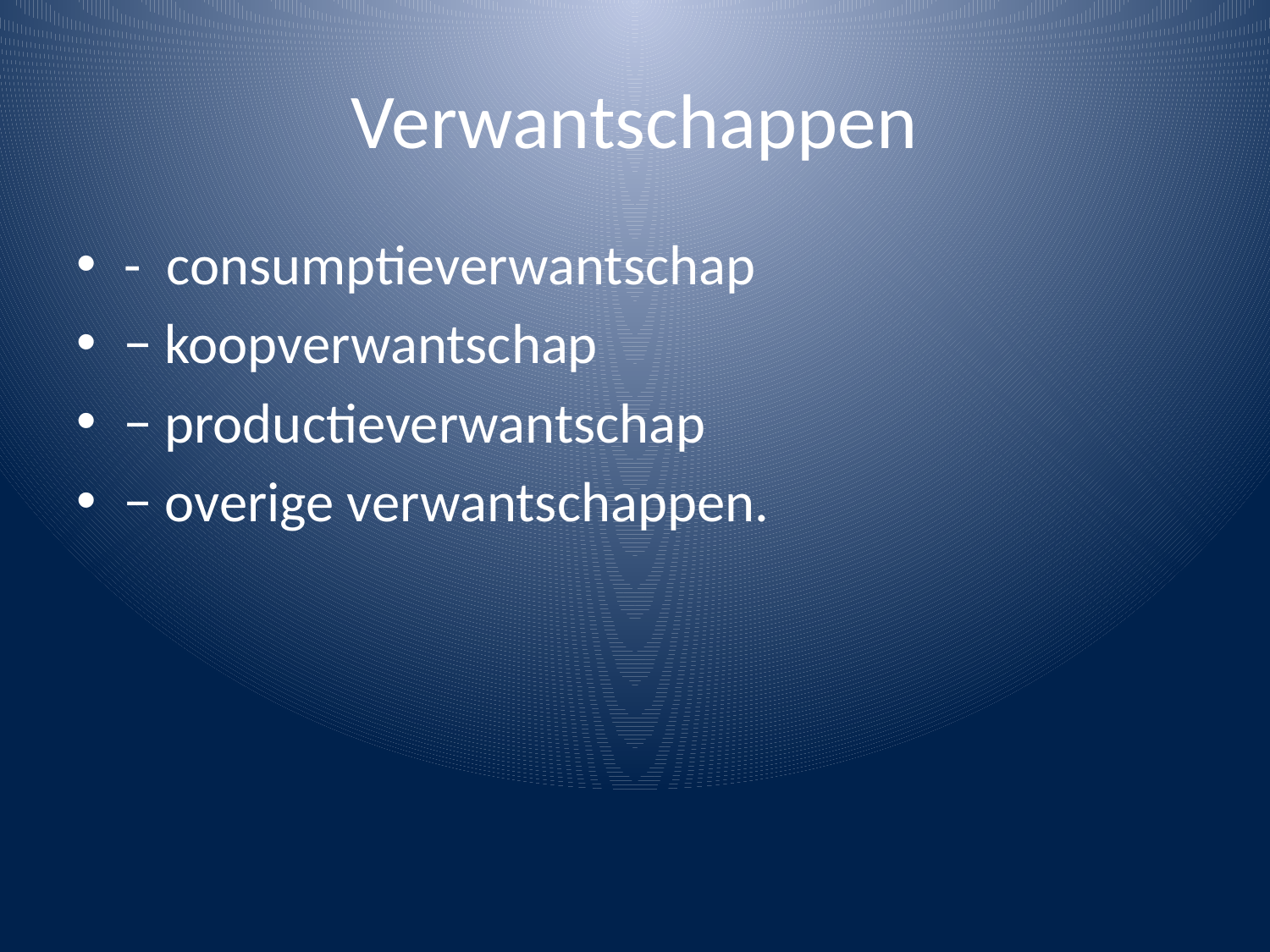

# Verwantschappen
-  consumptieverwantschap
− koopverwantschap
− productieverwantschap
− overige verwantschappen.